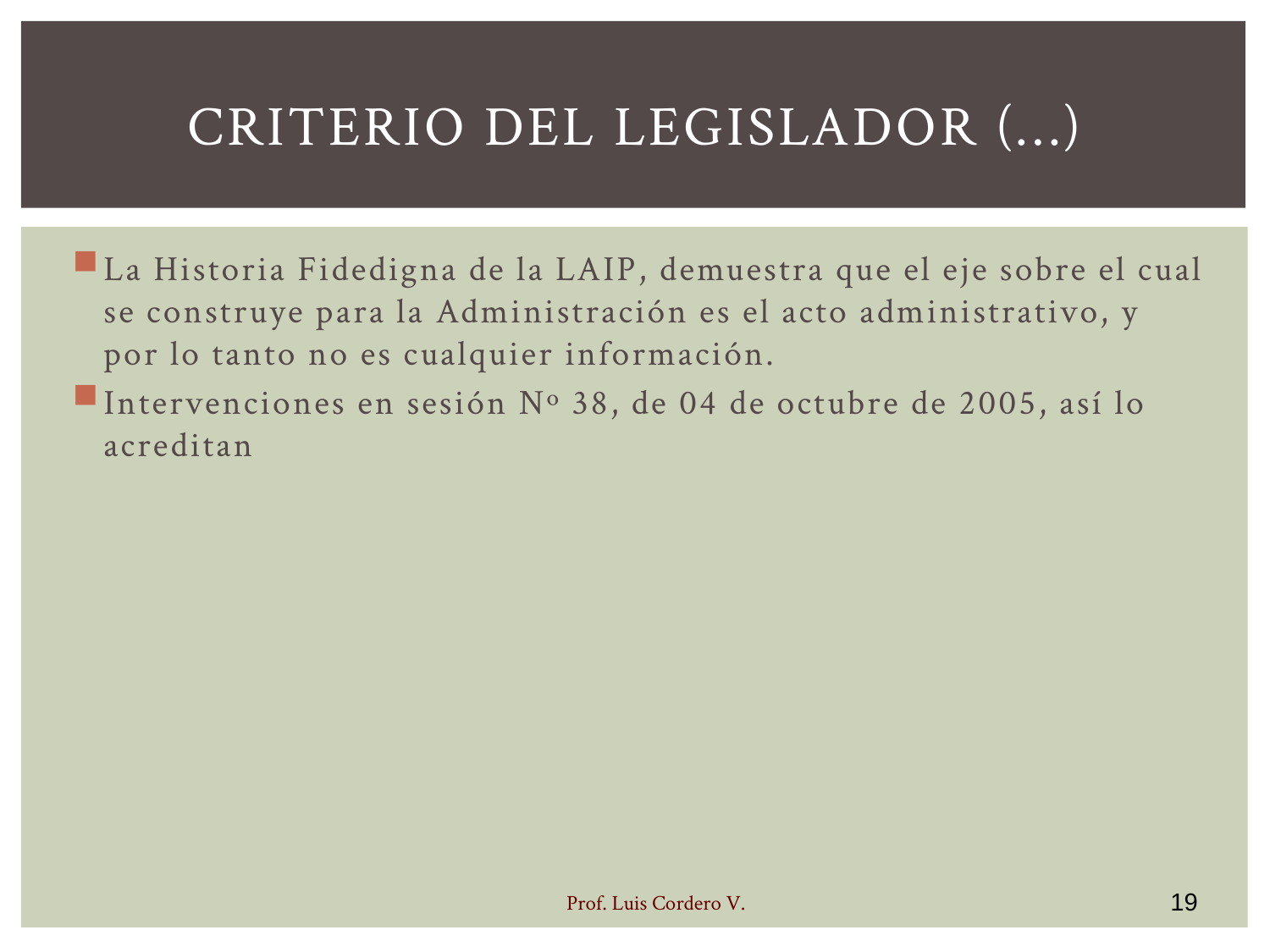

# Criterio del Legislador (…)
La Historia Fidedigna de la LAIP, demuestra que el eje sobre el cual se construye para la Administración es el acto administrativo, y por lo tanto no es cualquier información.
Intervenciones en sesión Nº 38, de 04 de octubre de 2005, así lo acreditan
19
Prof. Luis Cordero V.